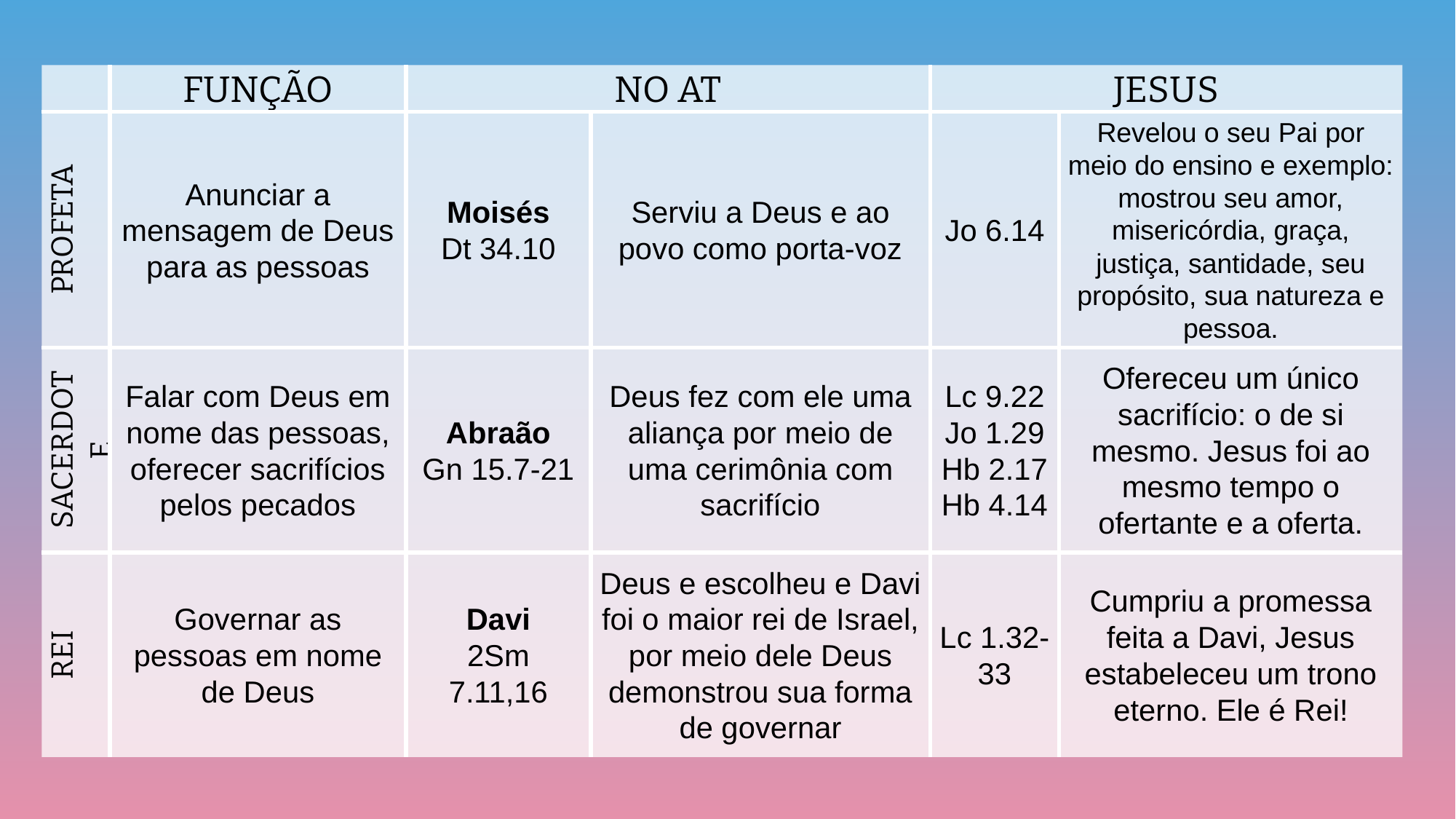

|  | FUNÇÃO | NO AT |  | JESUS |  |
| --- | --- | --- | --- | --- | --- |
| PROFETA | Anunciar a mensagem de Deus para as pessoas | Moisés Dt 34.10 | Serviu a Deus e ao povo como porta-voz | Jo 6.14 | Revelou o seu Pai por meio do ensino e exemplo: mostrou seu amor, misericórdia, graça, justiça, santidade, seu propósito, sua natureza e pessoa. |
| SACERDOTE | Falar com Deus em nome das pessoas, oferecer sacrifícios pelos pecados | Abraão Gn 15.7-21 | Deus fez com ele uma aliança por meio de uma cerimônia com sacrifício | Lc 9.22 Jo 1.29 Hb 2.17 Hb 4.14 | Ofereceu um único sacrifício: o de si mesmo. Jesus foi ao mesmo tempo o ofertante e a oferta. |
| REI | Governar as pessoas em nome de Deus | Davi 2Sm 7.11,16 | Deus e escolheu e Davi foi o maior rei de Israel, por meio dele Deus demonstrou sua forma de governar | Lc 1.32-33 | Cumpriu a promessa feita a Davi, Jesus estabeleceu um trono eterno. Ele é Rei! |